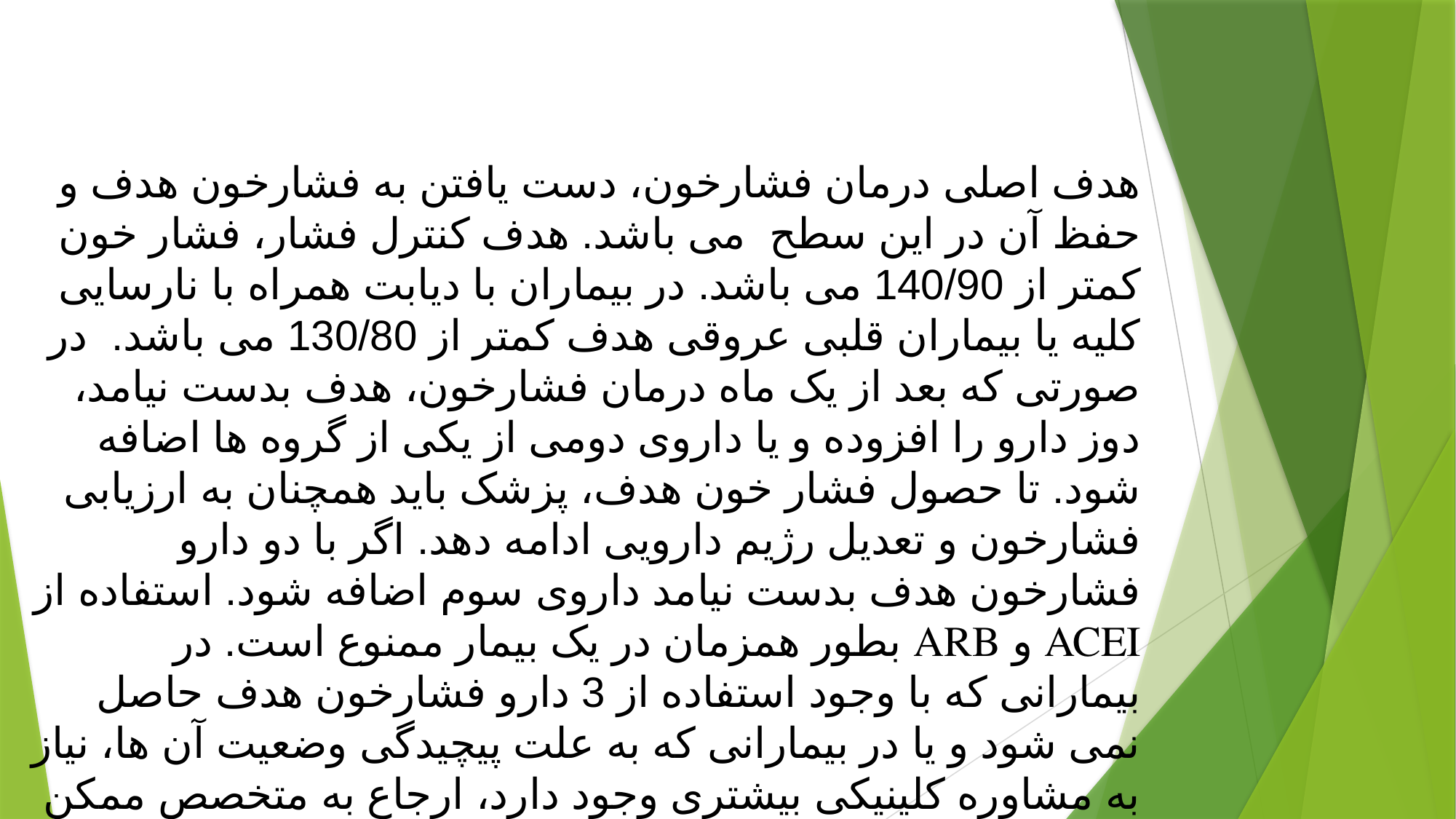

هدف اصلی درمان فشارخون، دست یافتن به فشارخون هدف و حفظ آن در این سطح  می باشد. هدف کنترل فشار، فشار خون کمتر از 140/90 می باشد. در بیماران با دیابت همراه با نارسایی کلیه یا بیماران قلبی عروقی هدف کمتر از 130/80 می باشد.  در صورتی که بعد از یک ماه درمان فشارخون، هدف بدست نیامد، دوز دارو را افزوده و یا داروی دومی از یکی از گروه ها اضافه شود. تا حصول فشار خون هدف، پزشک باید همچنان به ارزیابی فشارخون و تعدیل رژیم دارویی ادامه دهد. اگر با دو دارو فشارخون هدف بدست نیامد داروی سوم اضافه شود. استفاده از ACEI و ARB بطور همزمان در یک بیمار ممنوع است. در بیمارانی که با وجود استفاده از 3 دارو فشارخون هدف حاصل نمی شود و یا در بیمارانی که به علت پیچیدگی وضعیت آن ها، نیاز به مشاوره کلینیکی بیشتری وجود دارد، ارجاع به متخصص ممکن است لازم شود.